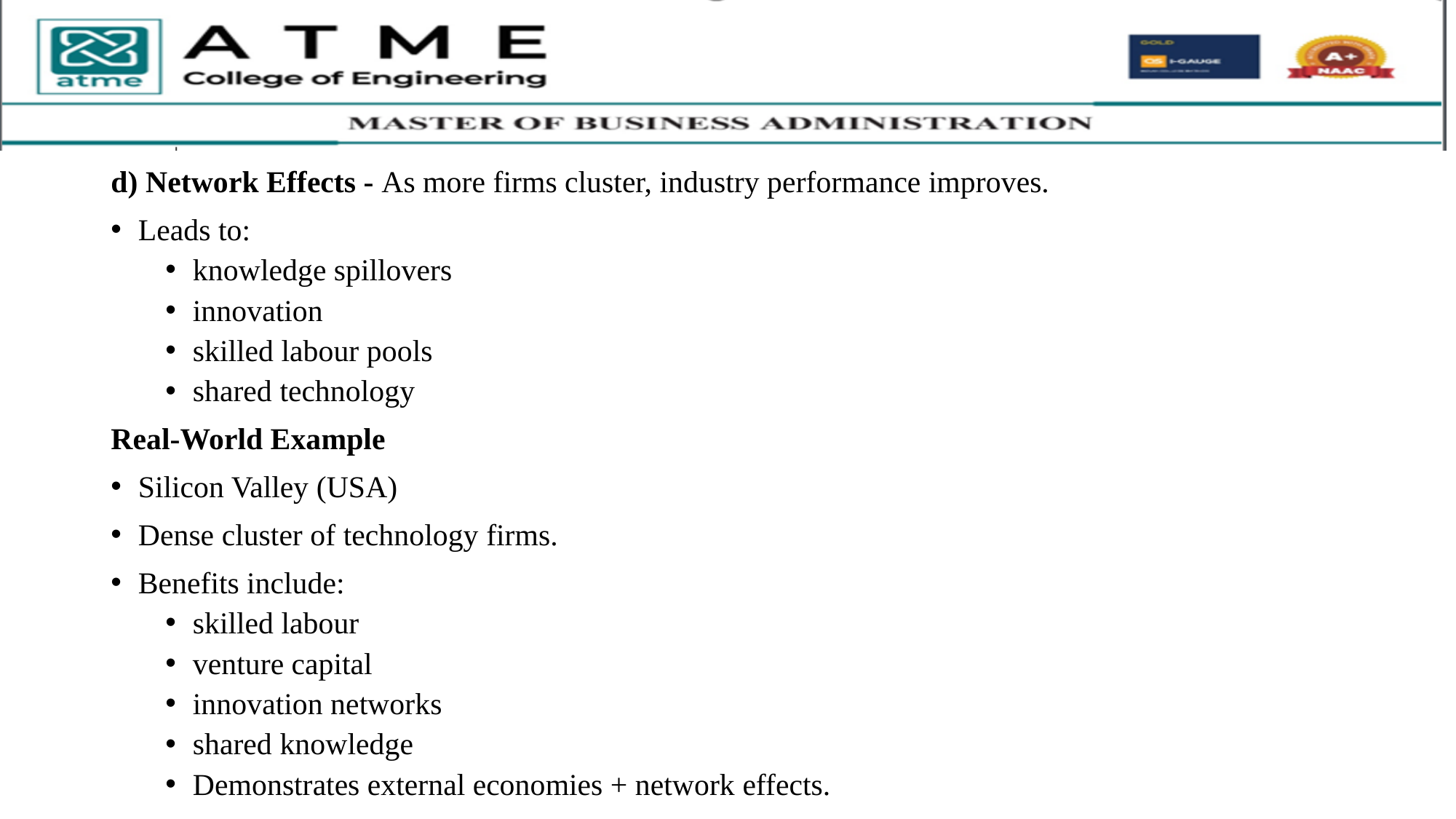

d) Network Effects - As more firms cluster, industry performance improves.
Leads to:
knowledge spillovers
innovation
skilled labour pools
shared technology
Real-World Example
Silicon Valley (USA)
Dense cluster of technology firms.
Benefits include:
skilled labour
venture capital
innovation networks
shared knowledge
Demonstrates external economies + network effects.